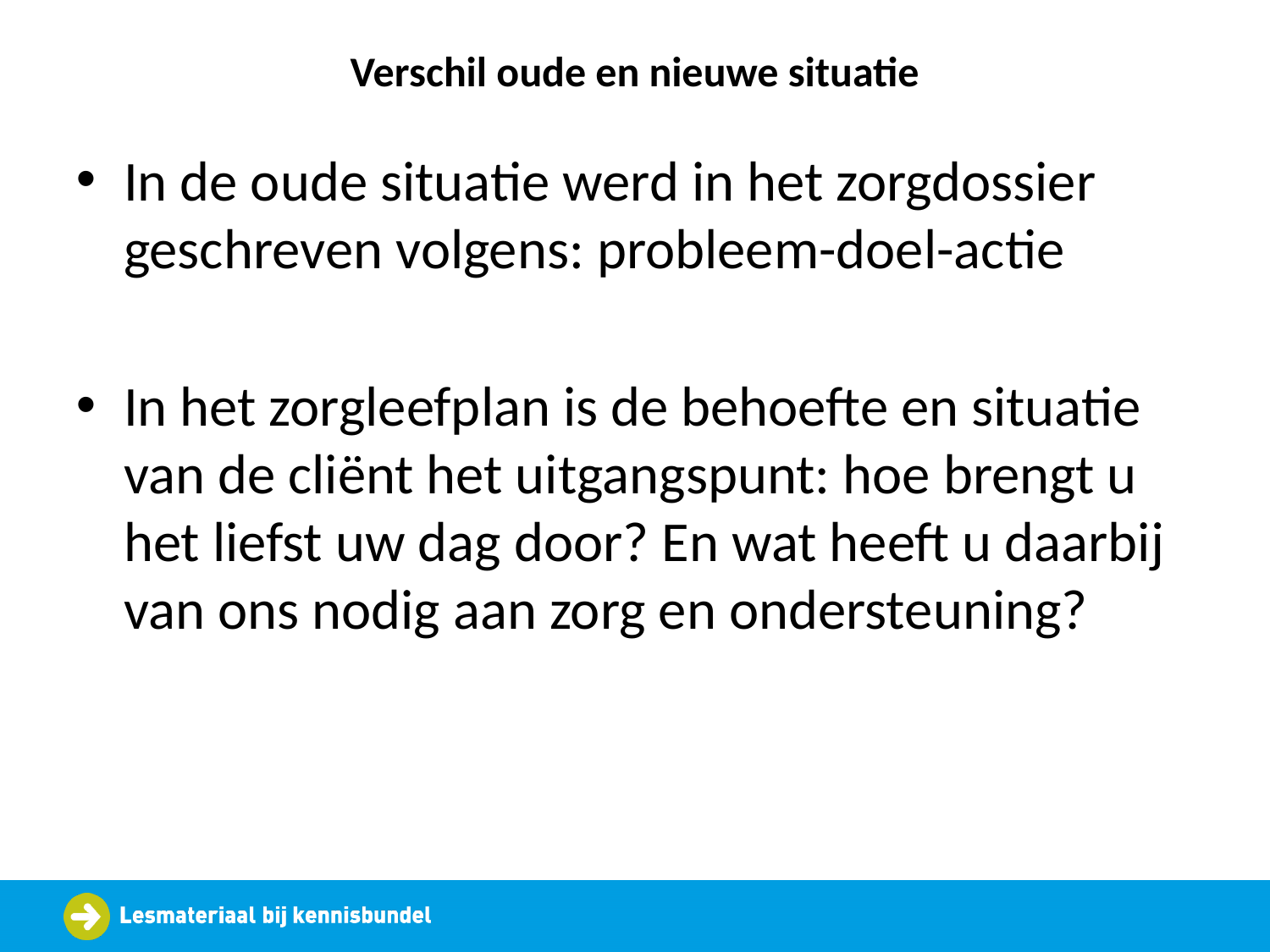

# Verschil oude en nieuwe situatie
In de oude situatie werd in het zorgdossier geschreven volgens: probleem-doel-actie

In het zorgleefplan is de behoefte en situatie van de cliënt het uitgangspunt: hoe brengt u het liefst uw dag door? En wat heeft u daarbij van ons nodig aan zorg en ondersteuning?